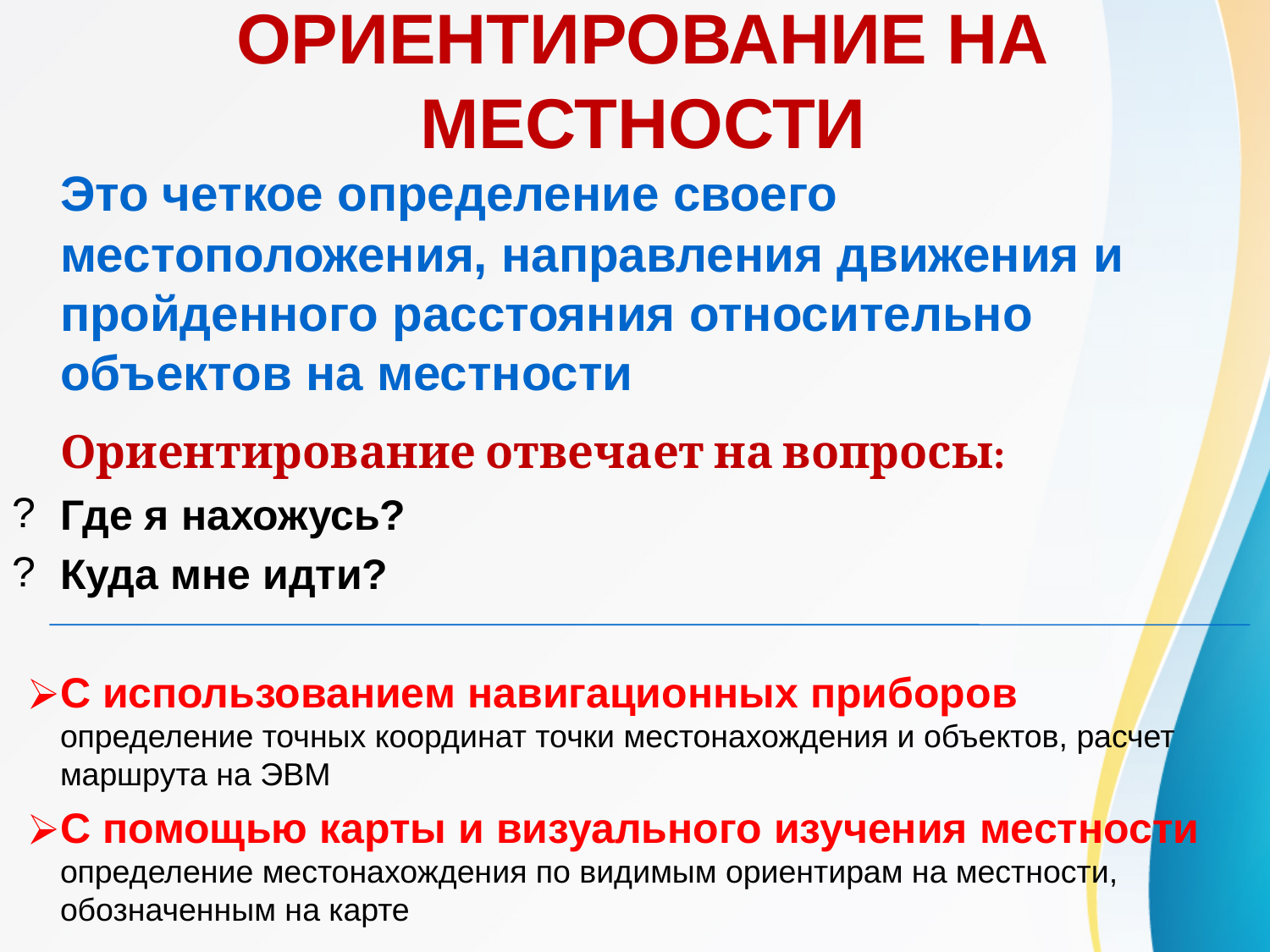

# ОРИЕНТИРОВАНИЕ НА МЕСТНОСТИ
	Это четкое определение своего местоположения, направления движения и пройденного расстояния относительно объектов на местности
	Ориентирование отвечает на вопросы:
Где я нахожусь?
Куда мне идти?

С использованием навигационных приборов
определение точных координат точки местонахождения и объектов, расчет маршрута на ЭВМ
С помощью карты и визуального изучения местности
определение местонахождения по видимым ориентирам на местности, обозначенным на карте